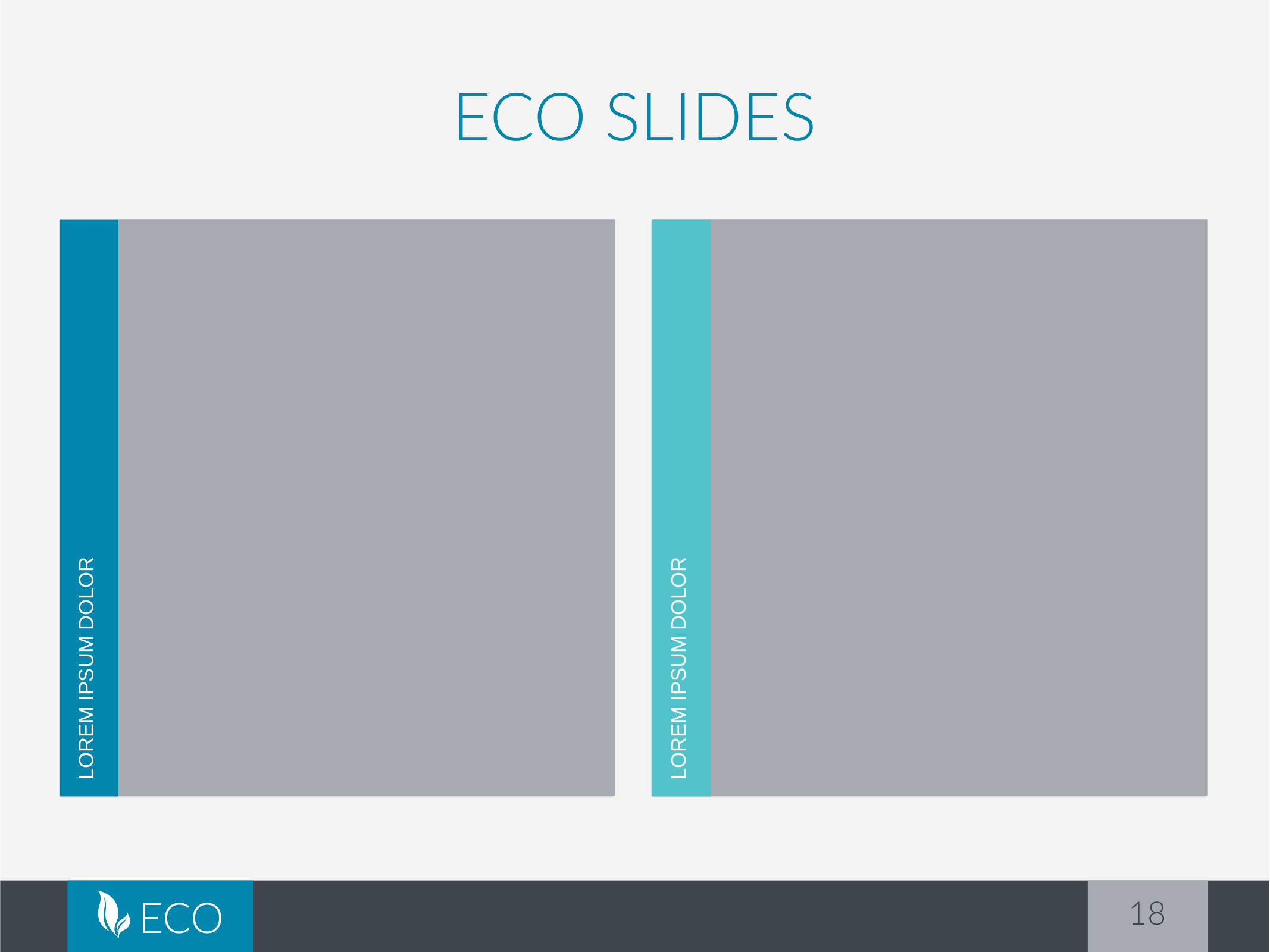

# ECO SLIDES

Lorem ipsum dolor
Lorem ipsum dolor
18